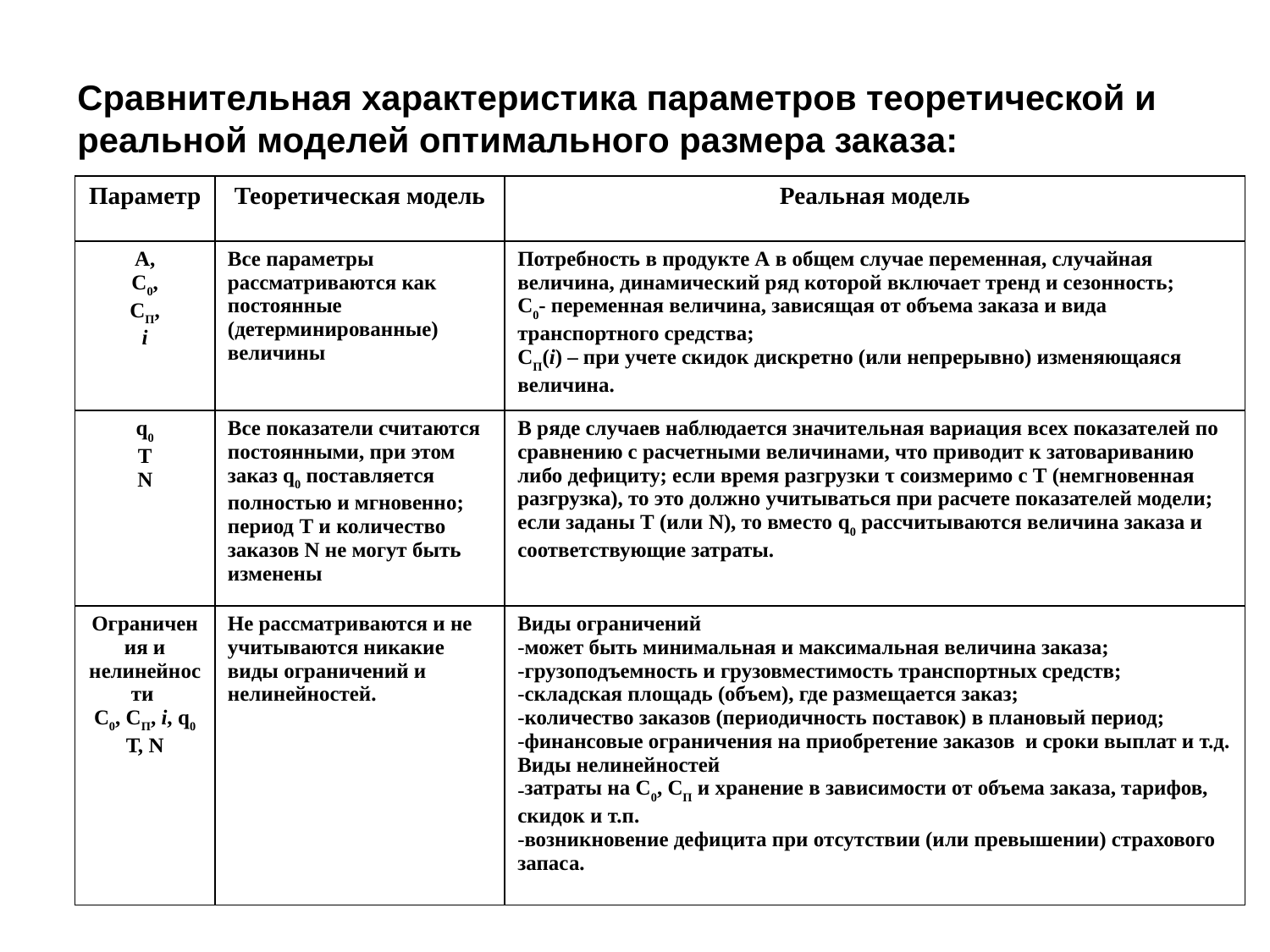

Сравнительная характеристика параметров теоретической и реальной моделей оптимального размера заказа:
| Параметр | Теоретическая модель | Реальная модель |
| --- | --- | --- |
| А, С0, СП, i | Все параметры рассматриваются как постоянные (детерминированные) величины | Потребность в продукте А в общем случае переменная, случайная величина, динамический ряд которой включает тренд и сезонность; С0- переменная величина, зависящая от объема заказа и вида транспортного средства; СП(i) – при учете скидок дискретно (или непрерывно) изменяющаяся величина. |
| q0 T N | Все показатели считаются постоянными, при этом заказ q0 поставляется полностью и мгновенно; период Т и количество заказов N не могут быть изменены | В ряде случаев наблюдается значительная вариация всех показателей по сравнению с расчетными величинами, что приводит к затовариванию либо дефициту; если время разгрузки τ соизмеримо с Т (немгновенная разгрузка), то это должно учитываться при расчете показателей модели; если заданы Т (или N), то вместо q0 рассчитываются величина заказа и соответствующие затраты. |
| Ограничения и нелинейности С0, СП, i, q0 Т, N | Не рассматриваются и не учитываются никакие виды ограничений и нелинейностей. | Виды ограничений может быть минимальная и максимальная величина заказа; грузоподъемность и грузовместимость транспортных средств; складская площадь (объем), где размещается заказ; количество заказов (периодичность поставок) в плановый период; финансовые ограничения на приобретение заказов и сроки выплат и т.д. Виды нелинейностей затраты на С0, СП и хранение в зависимости от объема заказа, тарифов, скидок и т.п. возникновение дефицита при отсутствии (или превышении) страхового запаса. |